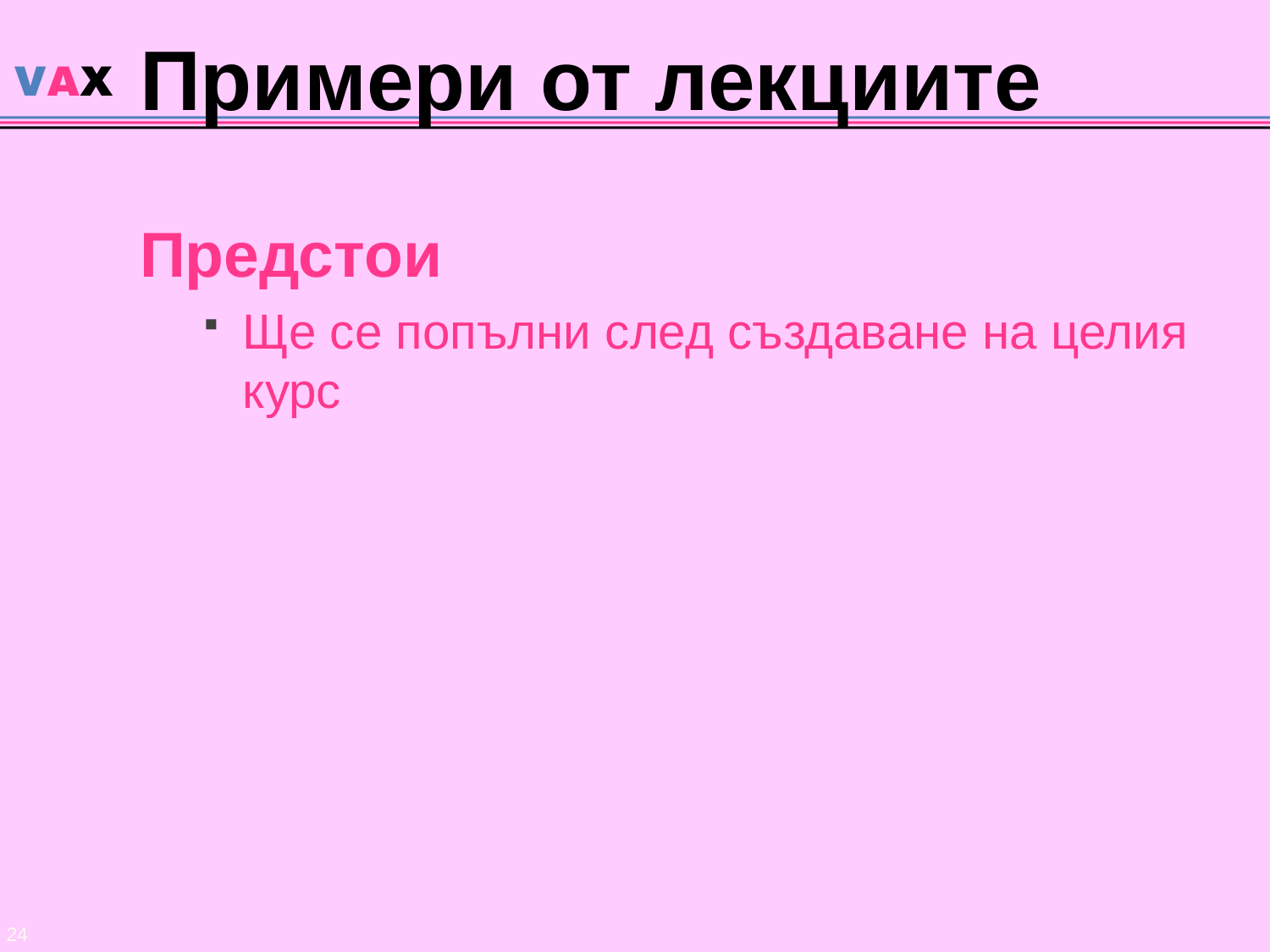

# Примери от лекциите
Предстои
Ще се попълни след създаване на целия курс